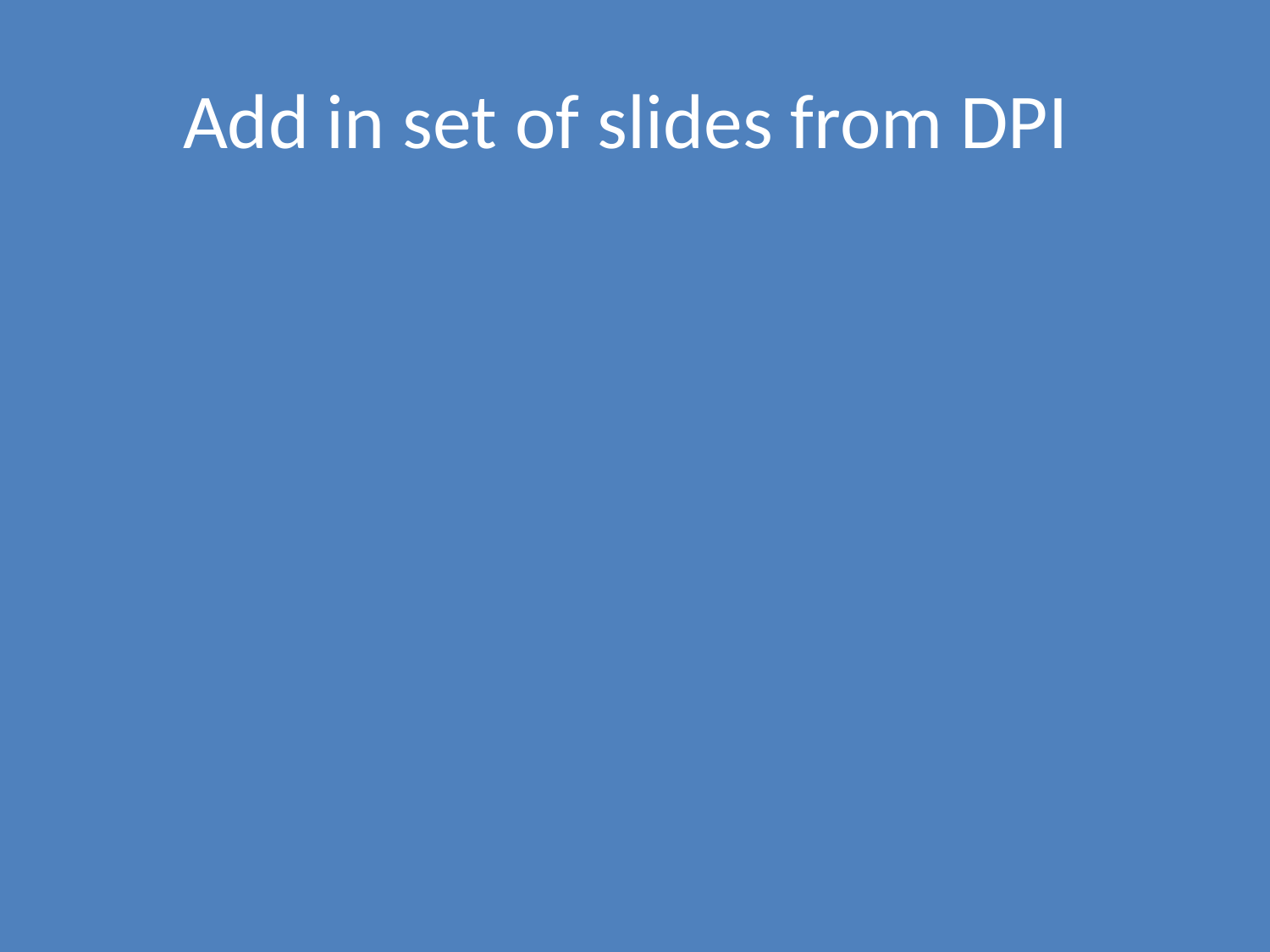

# Add in set of slides from DPI